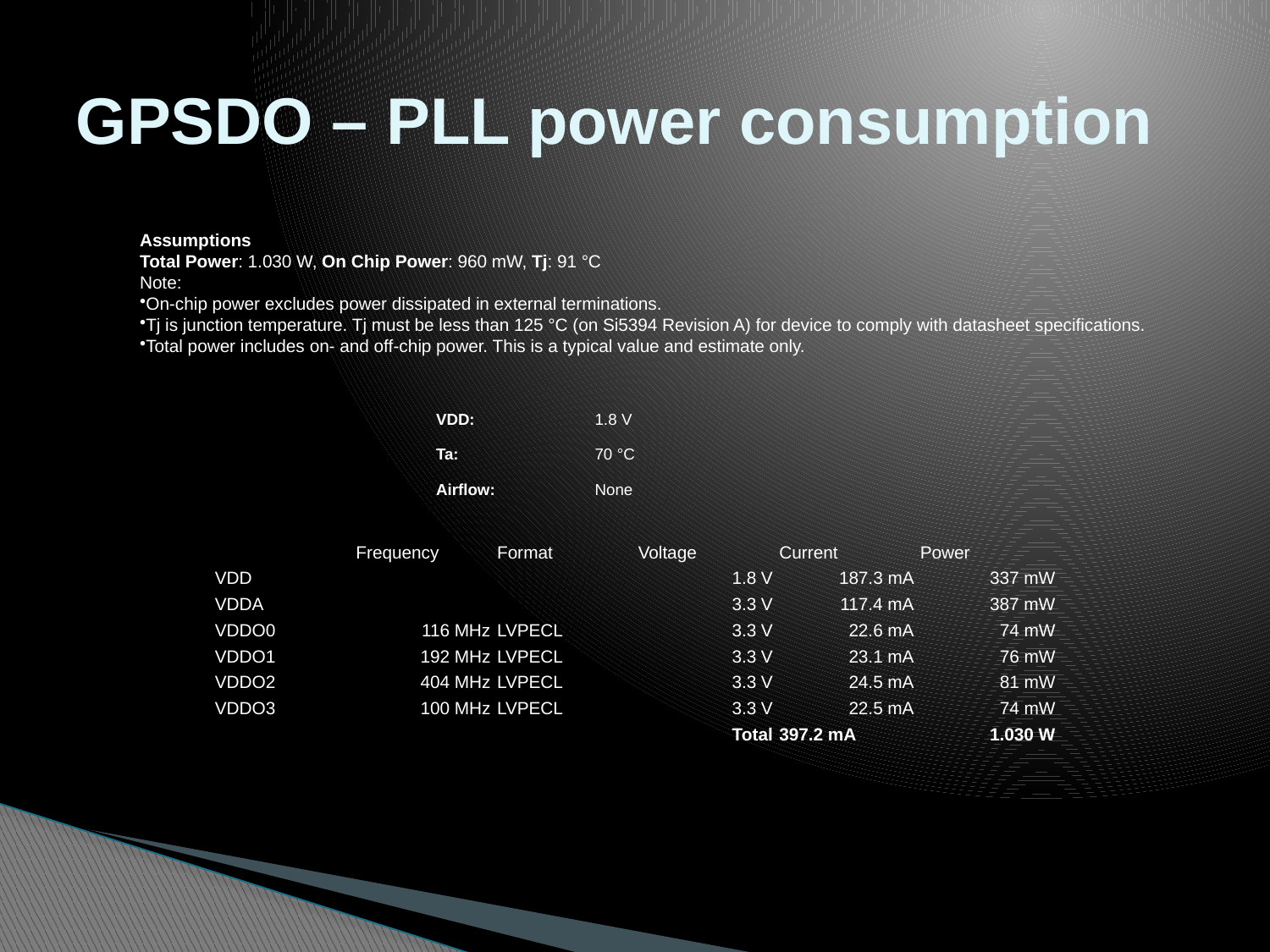

# GPSDO – PLL power consumption
Assumptions
Total Power: 1.030 W, On Chip Power: 960 mW, Tj: 91 °C
Note:
On-chip power excludes power dissipated in external terminations.
Tj is junction temperature. Tj must be less than 125 °C (on Si5394 Revision A) for device to comply with datasheet specifications.
Total power includes on- and off-chip power. This is a typical value and estimate only.

| VDD: | 1.8 V |
| --- | --- |
| Ta: | 70 °C |
| Airflow: | None |
|  | Frequency | Format | Voltage | Current | Power |
| --- | --- | --- | --- | --- | --- |
| VDD |  |  | 1.8 V | 187.3 mA | 337 mW |
| VDDA |  |  | 3.3 V | 117.4 mA | 387 mW |
| VDDO0 | 116 MHz | LVPECL | 3.3 V | 22.6 mA | 74 mW |
| VDDO1 | 192 MHz | LVPECL | 3.3 V | 23.1 mA | 76 mW |
| VDDO2 | 404 MHz | LVPECL | 3.3 V | 24.5 mA | 81 mW |
| VDDO3 | 100 MHz | LVPECL | 3.3 V | 22.5 mA | 74 mW |
| Total |  |  |  | 397.2 mA | 1.030 W |